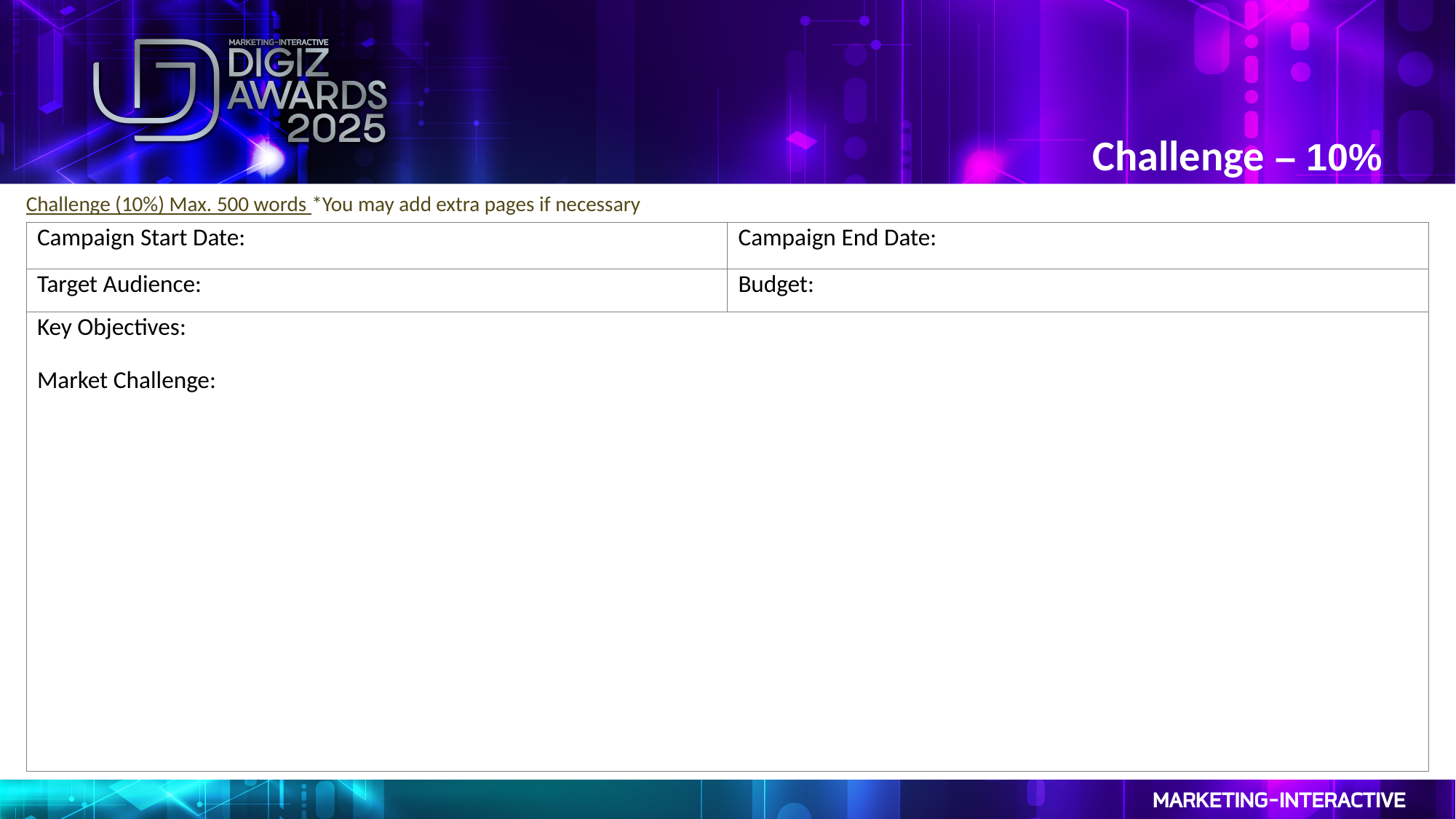

Challenge – 10%
Challenge (10%) Max. 500 words *You may add extra pages if necessary
| Campaign Start Date: | Campaign End Date: |
| --- | --- |
| Target Audience: | Budget: |
| Key Objectives: Market Challenge: |  |